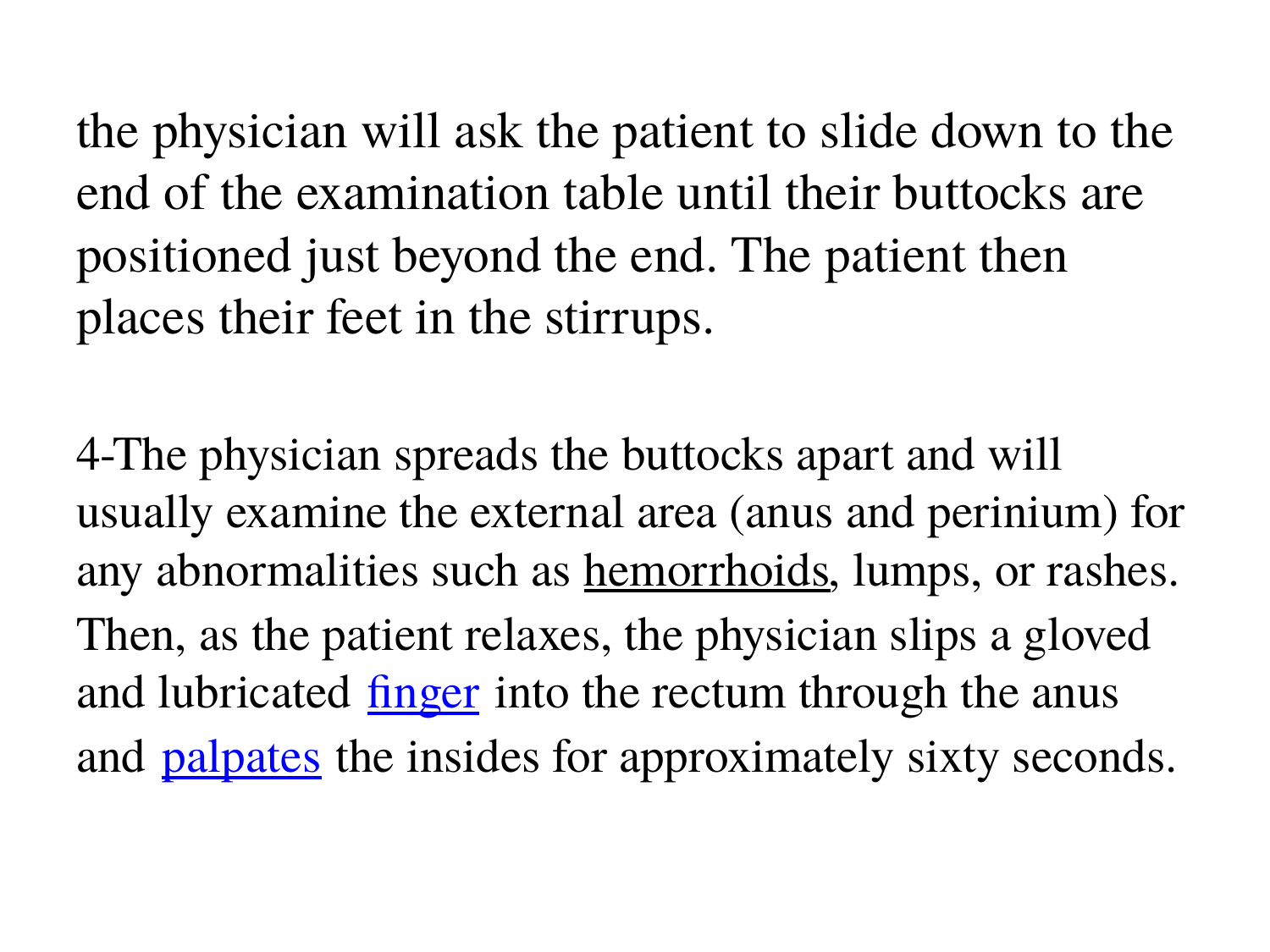

the physician will ask the patient to slide down to the end of the examination table until their buttocks are positioned just beyond the end. The patient then places their feet in the stirrups.

4-The physician spreads the buttocks apart and will usually examine the external area (anus and perinium) for any abnormalities such as hemorrhoids, lumps, or rashes. Then, as the patient relaxes, the physician slips a gloved and lubricated finger into the rectum through the anus and palpates the insides for approximately sixty seconds.